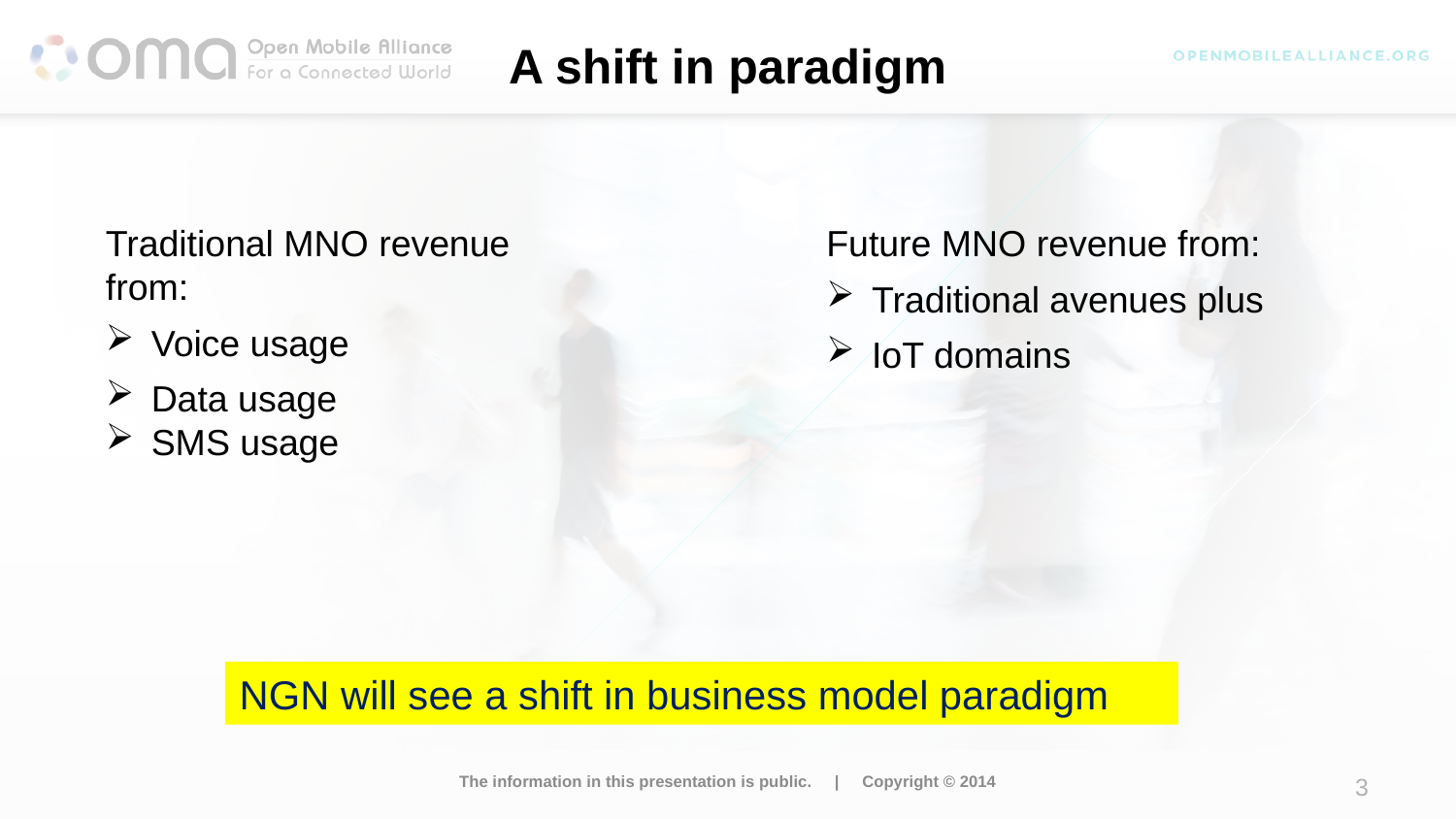

# A shift in paradigm
Traditional MNO revenue from:
Voice usage
Data usage
SMS usage
Future MNO revenue from:
Traditional avenues plus
IoT domains
NGN will see a shift in business model paradigm
The information in this presentation is public.     |     Copyright © 2014
3